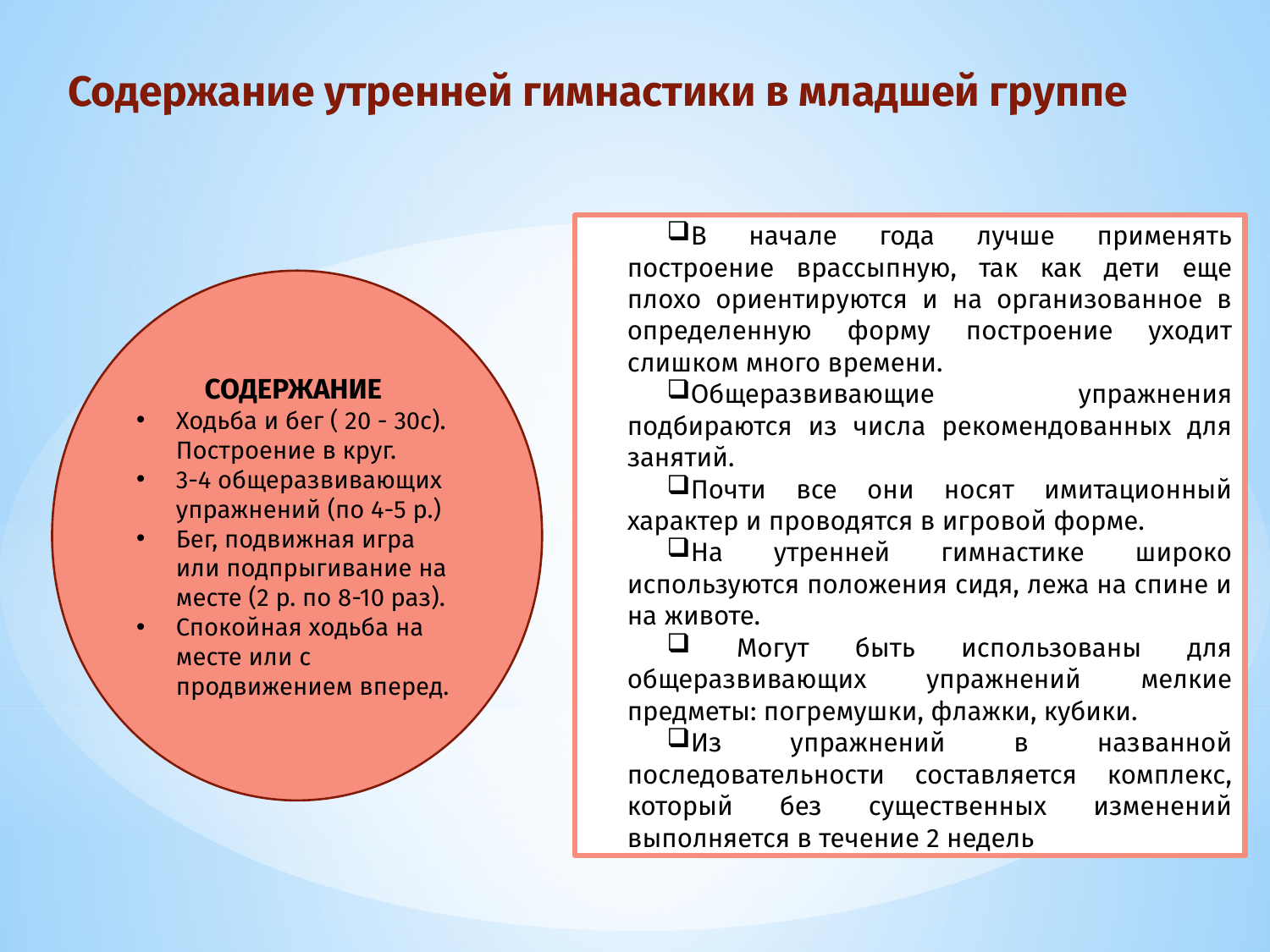

# Содержание утренней гимнастики в младшей группе
В начале года лучше применять построение врассыпную, так как дети еще плохо ориентируются и на организованное в определенную форму построение уходит слишком много времени.
Общеразвивающие упражнения подбираются из числа рекомендованных для занятий.
Почти все они носят имитационный характер и проводятся в игровой форме.
На утренней гимнастике широко используются положения сидя, лежа на спине и на животе.
 Могут быть использованы для общеразвивающих упражнений мелкие предметы: погремушки, флажки, кубики.
Из упражнений в названной последовательности составляется комплекс, который без существенных изменений выполняется в течение 2 недель
СОДЕРЖАНИЕ
Ходьба и бег ( 20 - 30с). Построение в круг.
3-4 общеразвивающих упражнений (по 4-5 р.)
Бег, подвижная игра или подпрыгивание на месте (2 р. по 8-10 раз).
Спокойная ходьба на месте или с продвижением вперед.